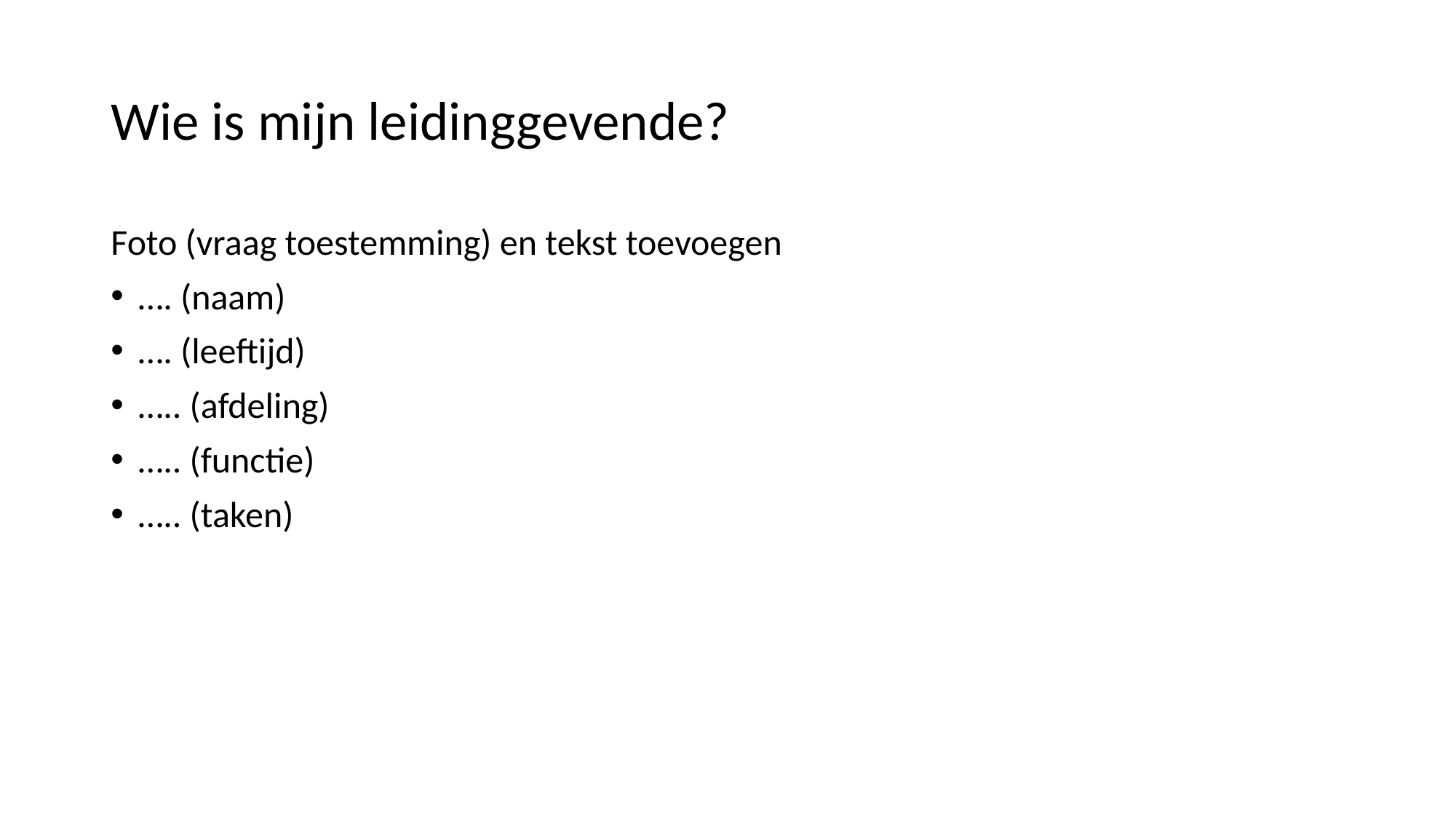

# Wie is mijn leidinggevende?
Foto (vraag toestemming) en tekst toevoegen
…. (naam)
…. (leeftijd)
….. (afdeling)
….. (functie)
….. (taken)